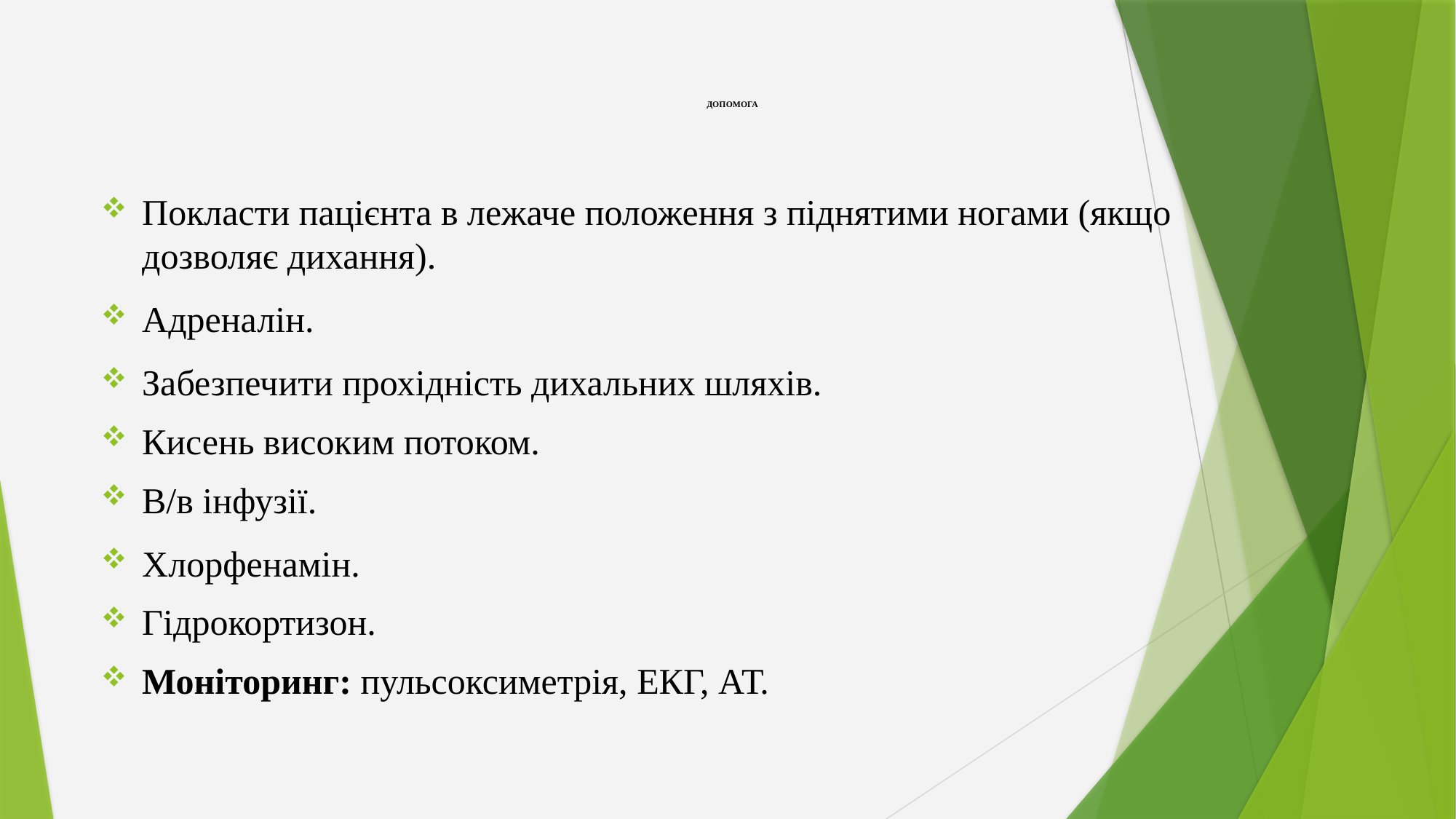

# ДОПОМОГА
Покласти пацієнта в лежаче положення з піднятими ногами (якщо дозволяє дихання).
Адреналін.
Забезпечити прохідність дихальних шляхів.
Кисень високим потоком.
В/в інфузії.
Хлорфенамін.
Гідрокортизон.
Моніторинг: пульсоксиметрія, ЕКГ, АТ.